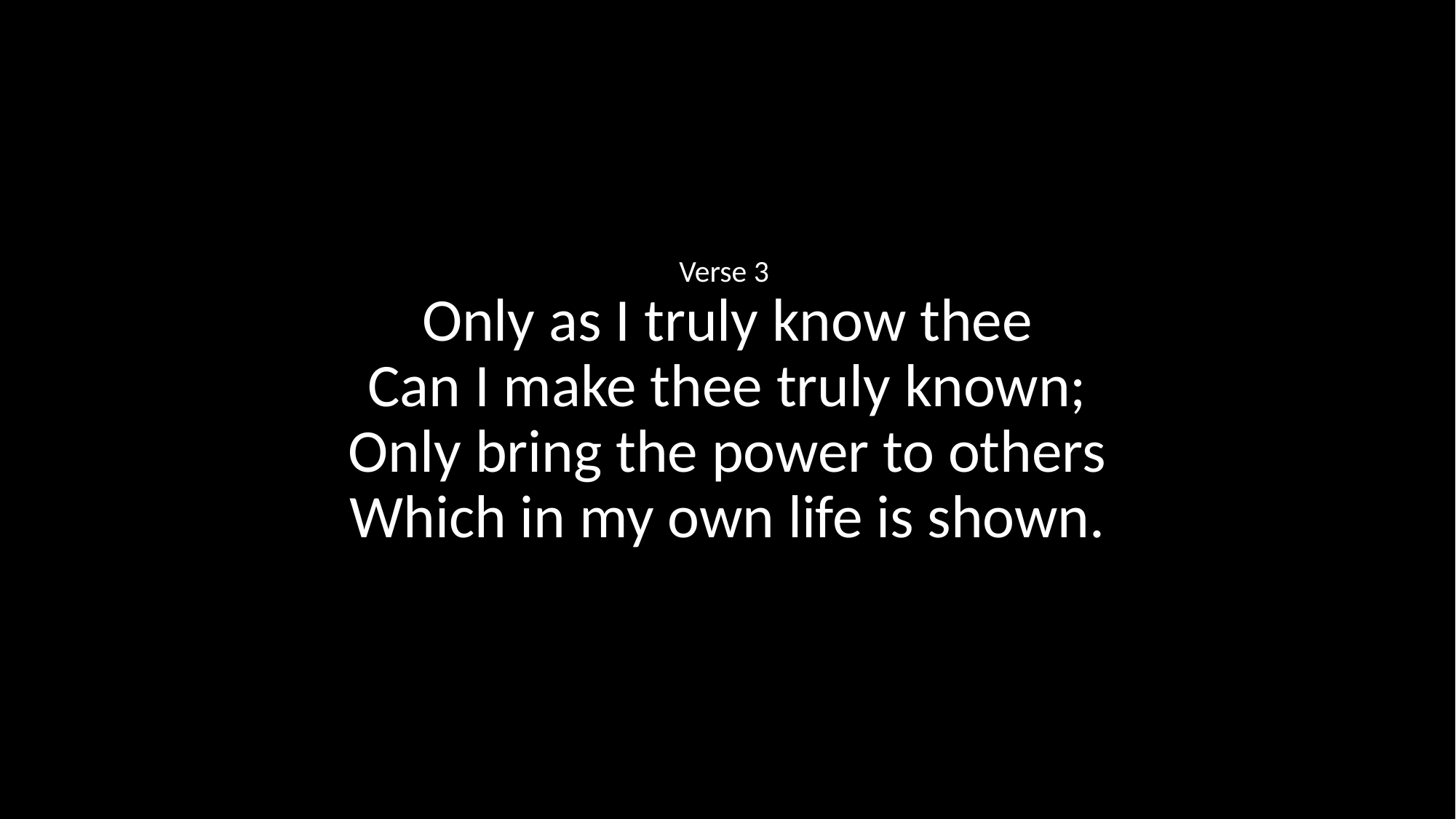

Verse 3
Only as I truly know thee
Can I make thee truly known;
Only bring the power to others
Which in my own life is shown.